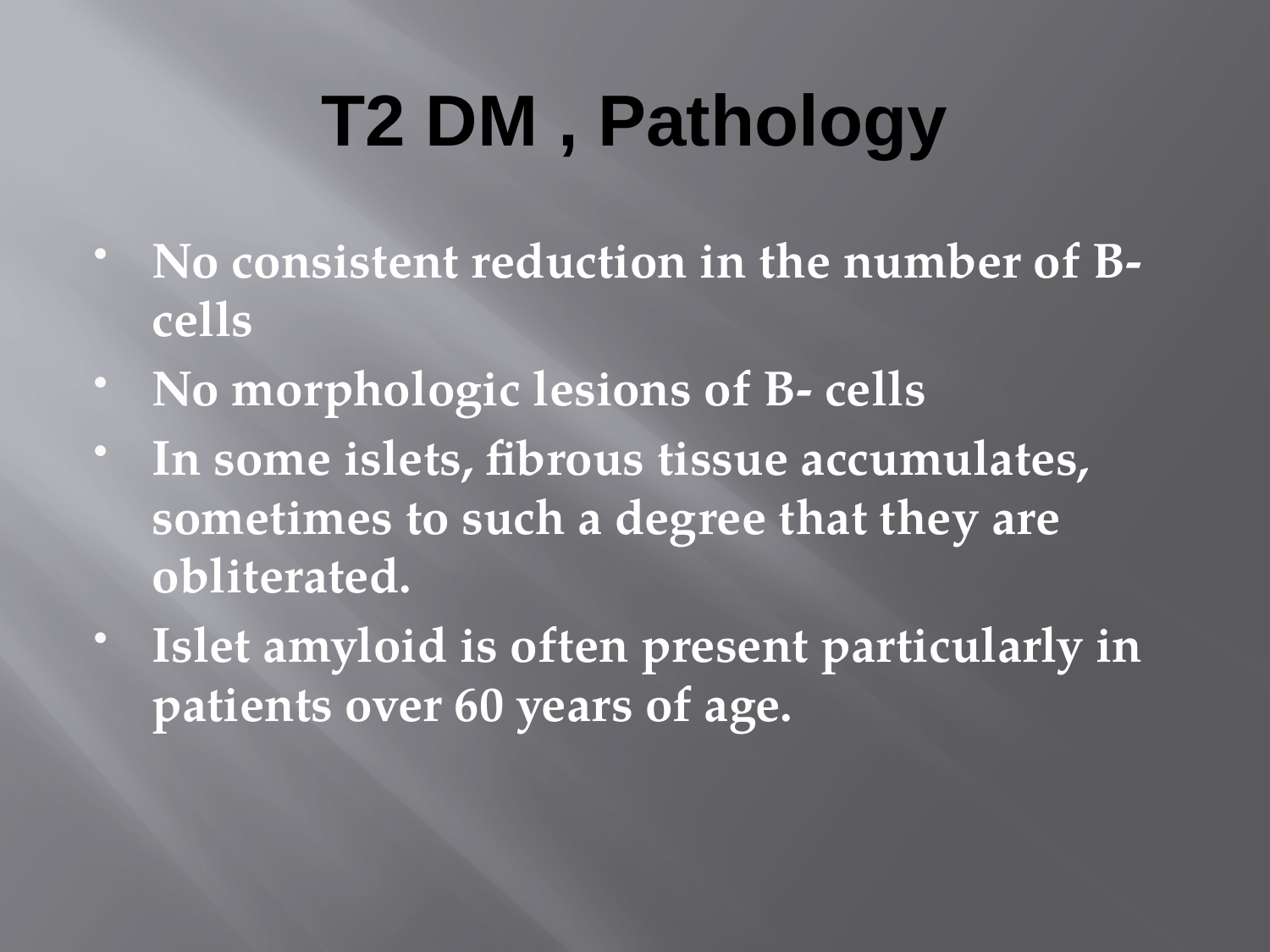

# T2 DM , Pathology
No consistent reduction in the number of B-cells
No morphologic lesions of B- cells
In some islets, fibrous tissue accumulates, sometimes to such a degree that they are obliterated.
Islet amyloid is often present particularly in patients over 60 years of age.